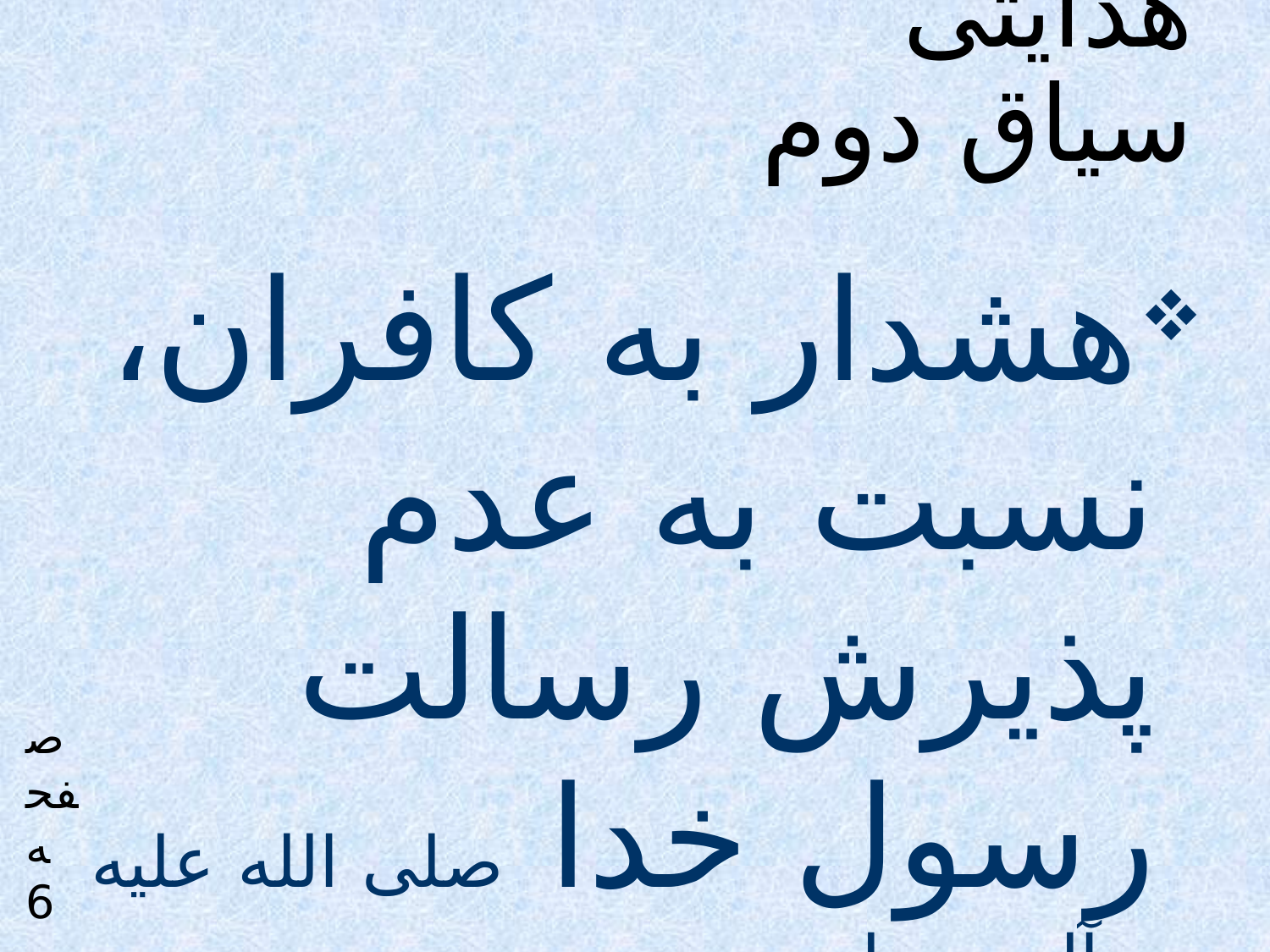

# جهت هدایتی سیاق دوم
هشدار به کافران، نسبت به عدم پذیرش رسالت رسول خدا صلی الله علیه و آله و سلم
عاقبت تكذيب و عصيان در برابر رسول حق، عذاب الهي است.
 چنانکه فرعون به اين عذاب گرفتار آمد. اين تذكر خداست براي هركس كه بخواهد راهي به سوي او برگزيند.
صفحه 6